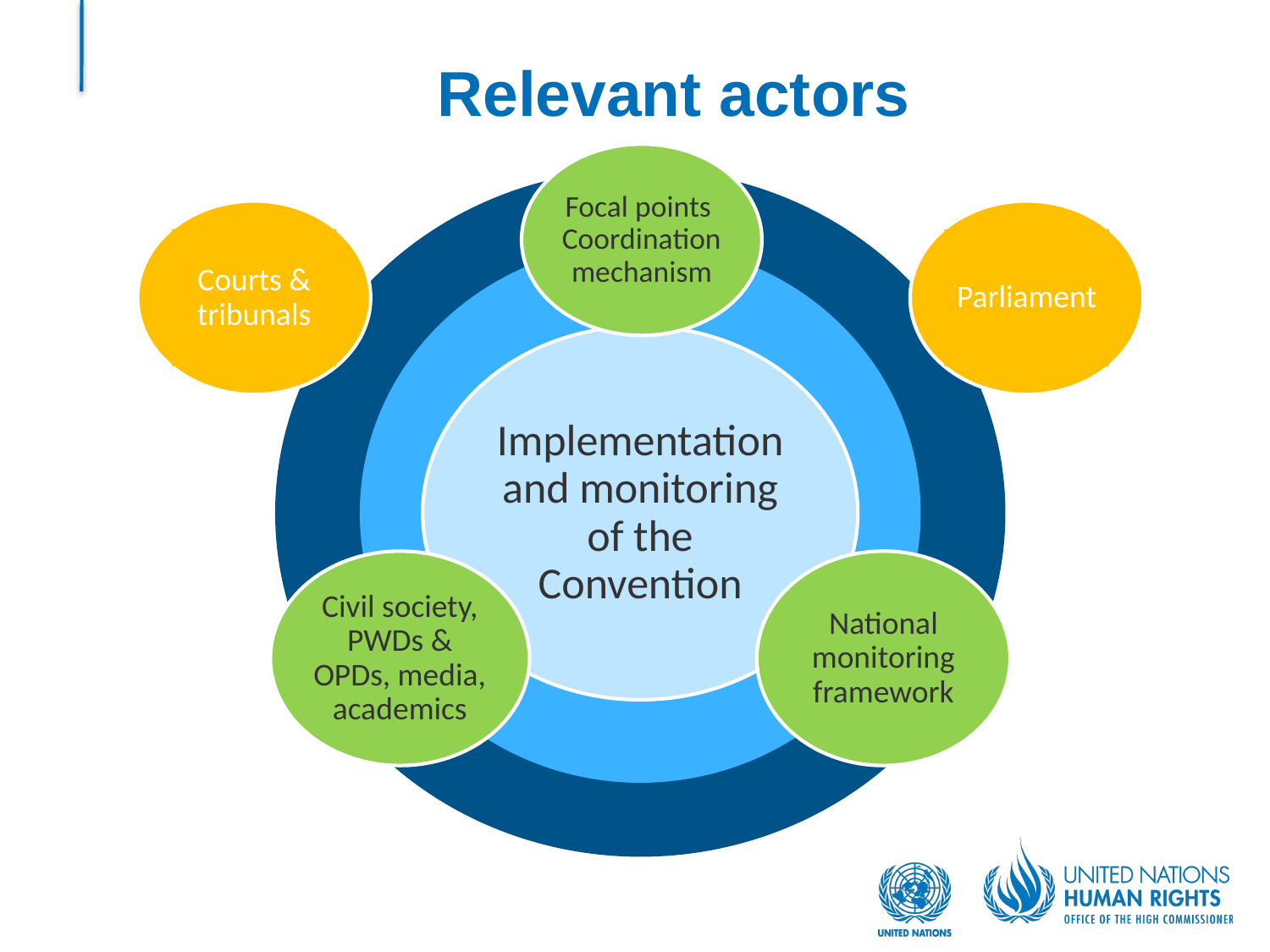

Relevant actors
Implementation and monitoring of the Convention
Focal points  Coordination mechanism
National monitoring framework
Civil society, PWDs & OPDs, media, academics

Courts & tribunals

Parliament